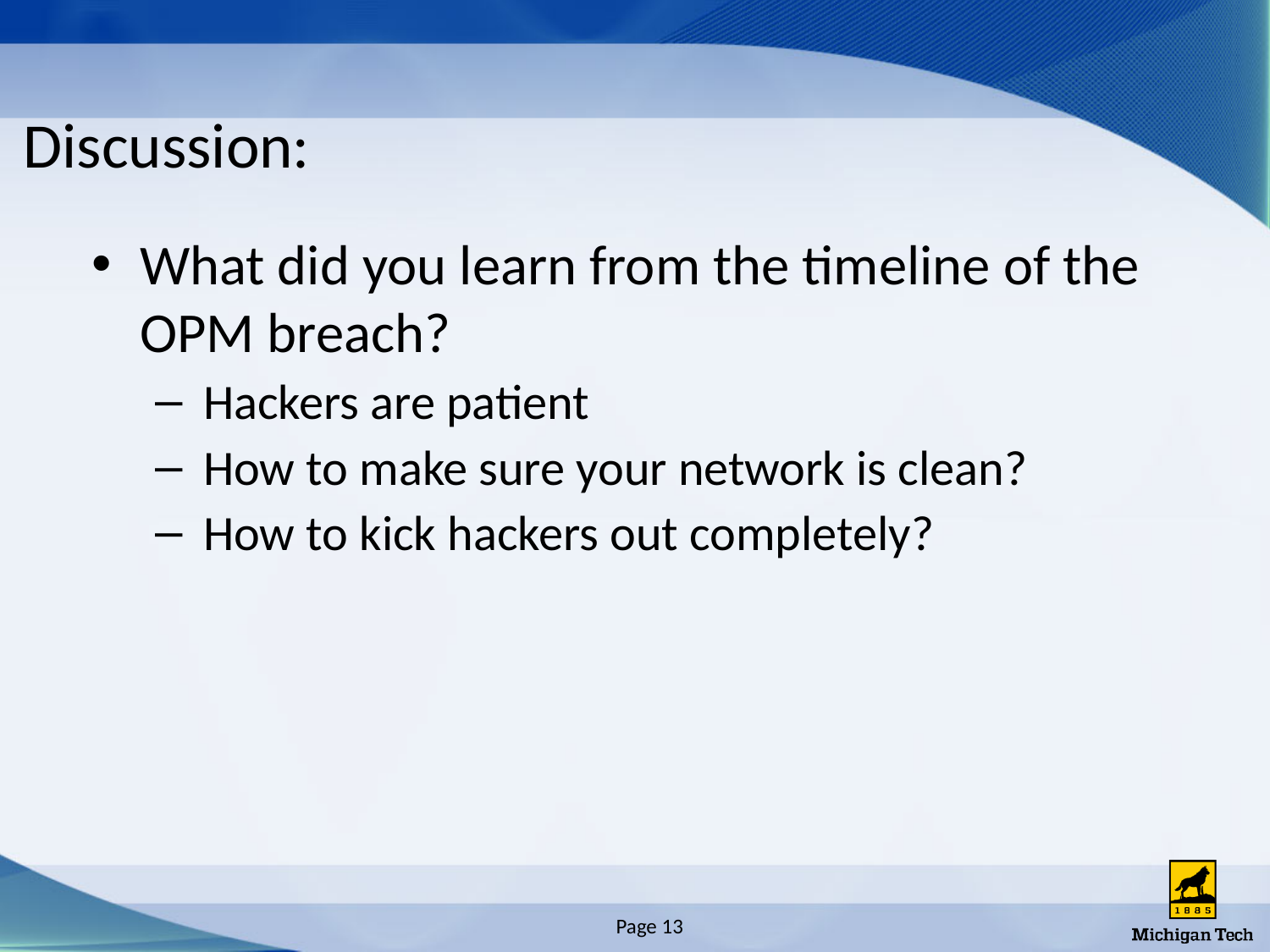

# Discussion:
What did you learn from the timeline of the OPM breach?
Hackers are patient
How to make sure your network is clean?
How to kick hackers out completely?